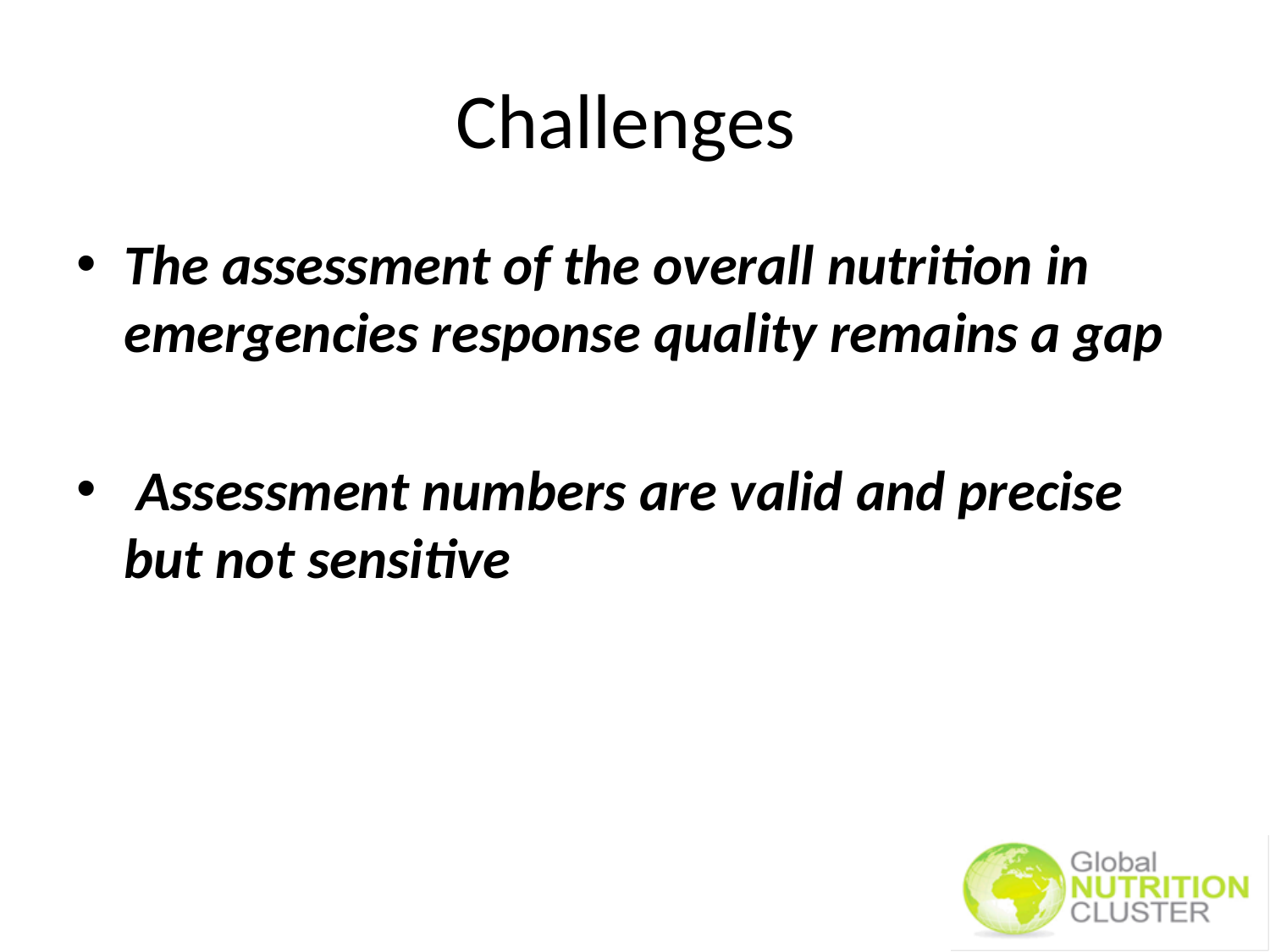

# Challenges
The assessment of the overall nutrition in emergencies response quality remains a gap

 Assessment numbers are valid and precise but not sensitive